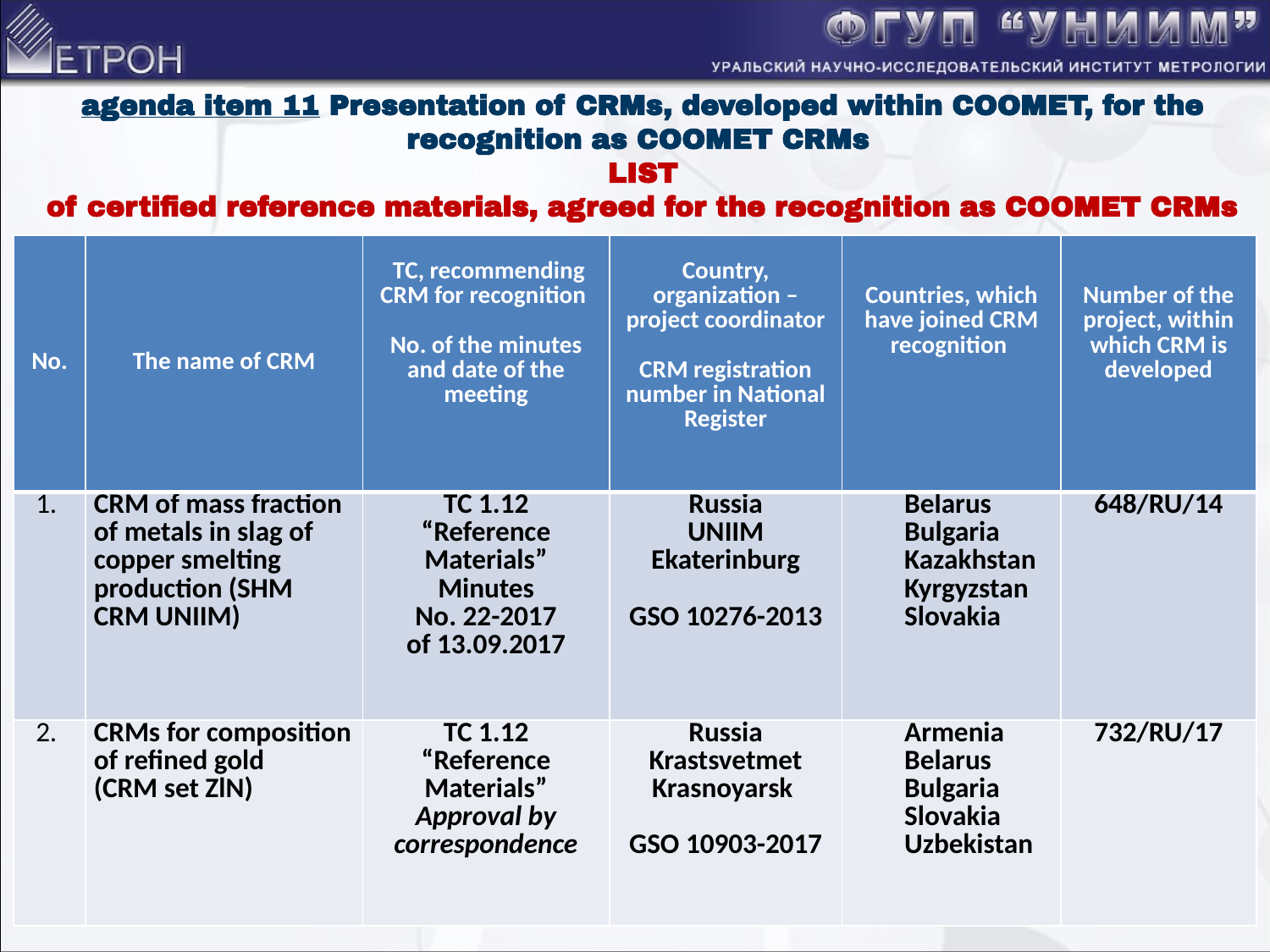

# agenda item 11 Presentation of CRMs, developed within COOMET, for the recognition as COOMET CRMs LIST of certified reference materials, agreed for the recognition as COOMET CRMs
| No. | The name of CRM | ТC, recommending CRM for recognition   No. of the minutes and date of the meeting | Country, organization – project coordinator   CRM registration number in National Register | Countries, which have joined CRM recognition | Number of the project, within which CRM is developed |
| --- | --- | --- | --- | --- | --- |
| 1. | CRM of mass fraction of metals in slag of copper smelting production (SHM CRM UNIIM) | ТC 1.12 “Reference Materials” Minutes No. 22-2017 of 13.09.2017 | Russia UNIIM Ekaterinburg   GSO 10276-2013 | Belarus Bulgaria Kazakhstan Kyrgyzstan Slovakia | 648/RU/14 |
| 2. | CRMs for composition of refined gold (CRM set ZlN) | ТC 1.12 “Reference Materials” Approval by correspondence | Russia Krastsvetmet Krasnoyarsk   GSO 10903-2017 | Armenia Belarus Bulgaria Slovakia Uzbekistan | 732/RU/17 |